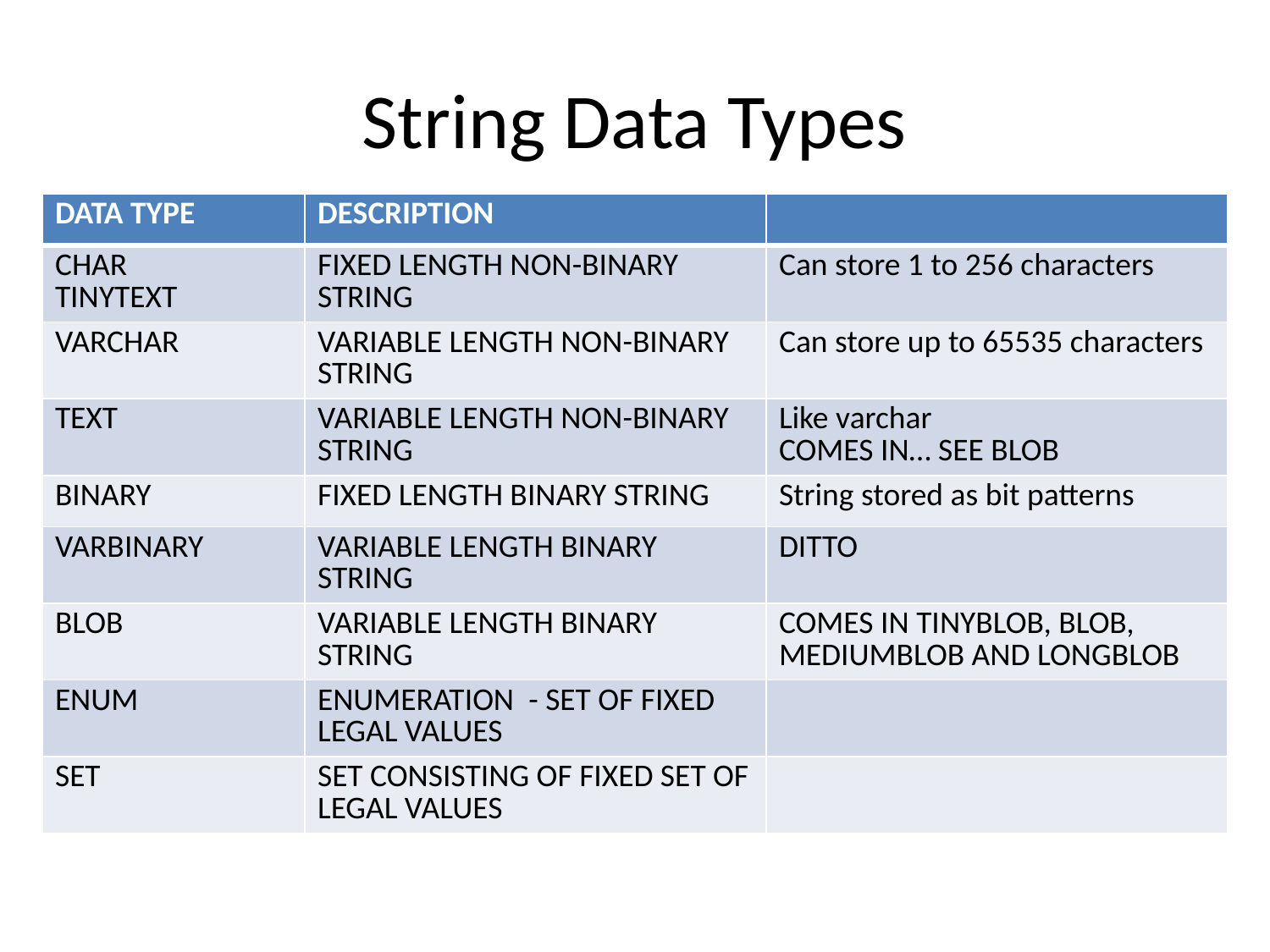

# String Data Types
| DATA TYPE | DESCRIPTION |  |
| --- | --- | --- |
| CHAR TINYTEXT | FIXED LENGTH NON-BINARY STRING | Can store 1 to 256 characters |
| VARCHAR | VARIABLE LENGTH NON-BINARY STRING | Can store up to 65535 characters |
| TEXT | VARIABLE LENGTH NON-BINARY STRING | Like varchar COMES IN… SEE BLOB |
| BINARY | FIXED LENGTH BINARY STRING | String stored as bit patterns |
| VARBINARY | VARIABLE LENGTH BINARY STRING | DITTO |
| BLOB | VARIABLE LENGTH BINARY STRING | COMES IN TINYBLOB, BLOB, MEDIUMBLOB AND LONGBLOB |
| ENUM | ENUMERATION - SET OF FIXED LEGAL VALUES |  |
| SET | SET CONSISTING OF FIXED SET OF LEGAL VALUES |  |